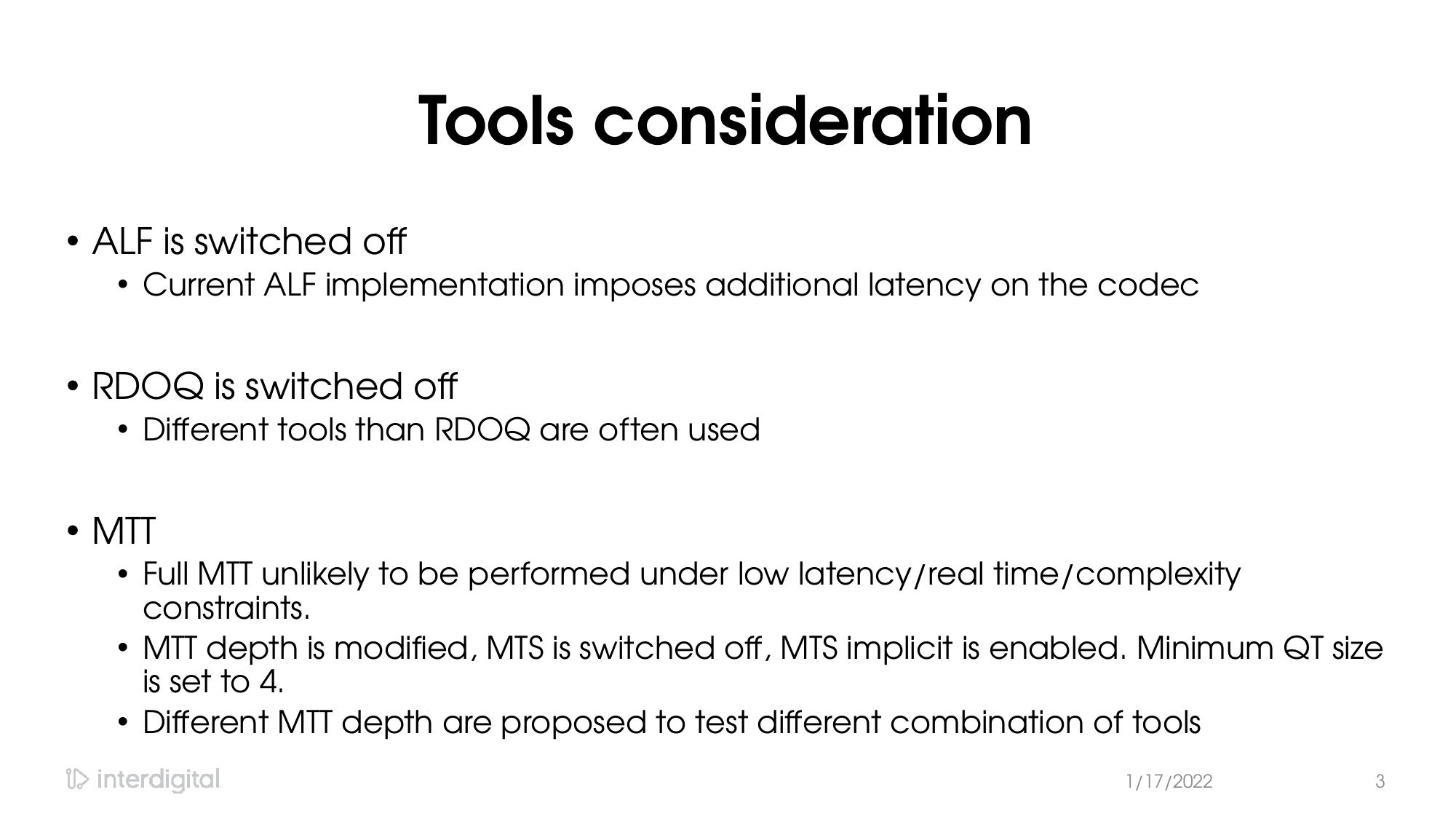

# Tools consideration
ALF is switched off
Current ALF implementation imposes additional latency on the codec

RDOQ is switched off
Different tools than RDOQ are often used

MTT
Full MTT unlikely to be performed under low latency/real time/complexity constraints.
MTT depth is modified, MTS is switched off, MTS implicit is enabled. Minimum QT size is set to 4.
Different MTT depth are proposed to test different combination of tools
1/17/2022
3